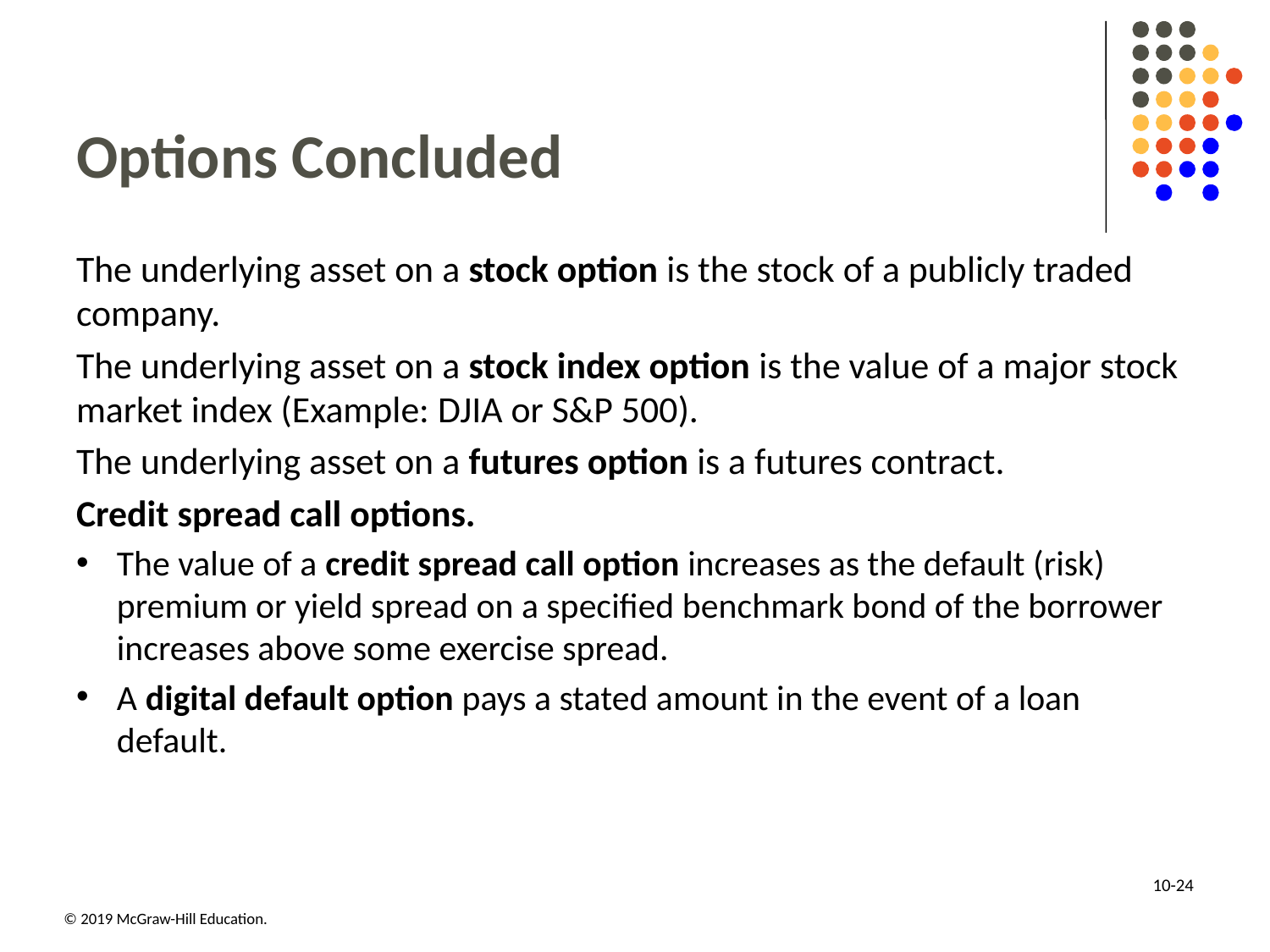

# Options Concluded
The underlying asset on a stock option is the stock of a publicly traded company.
The underlying asset on a stock index option is the value of a major stock market index (Example: DJIA or S&P 500).
The underlying asset on a futures option is a futures contract.
Credit spread call options.
The value of a credit spread call option increases as the default (risk) premium or yield spread on a specified benchmark bond of the borrower increases above some exercise spread.
A digital default option pays a stated amount in the event of a loan default.
10-24